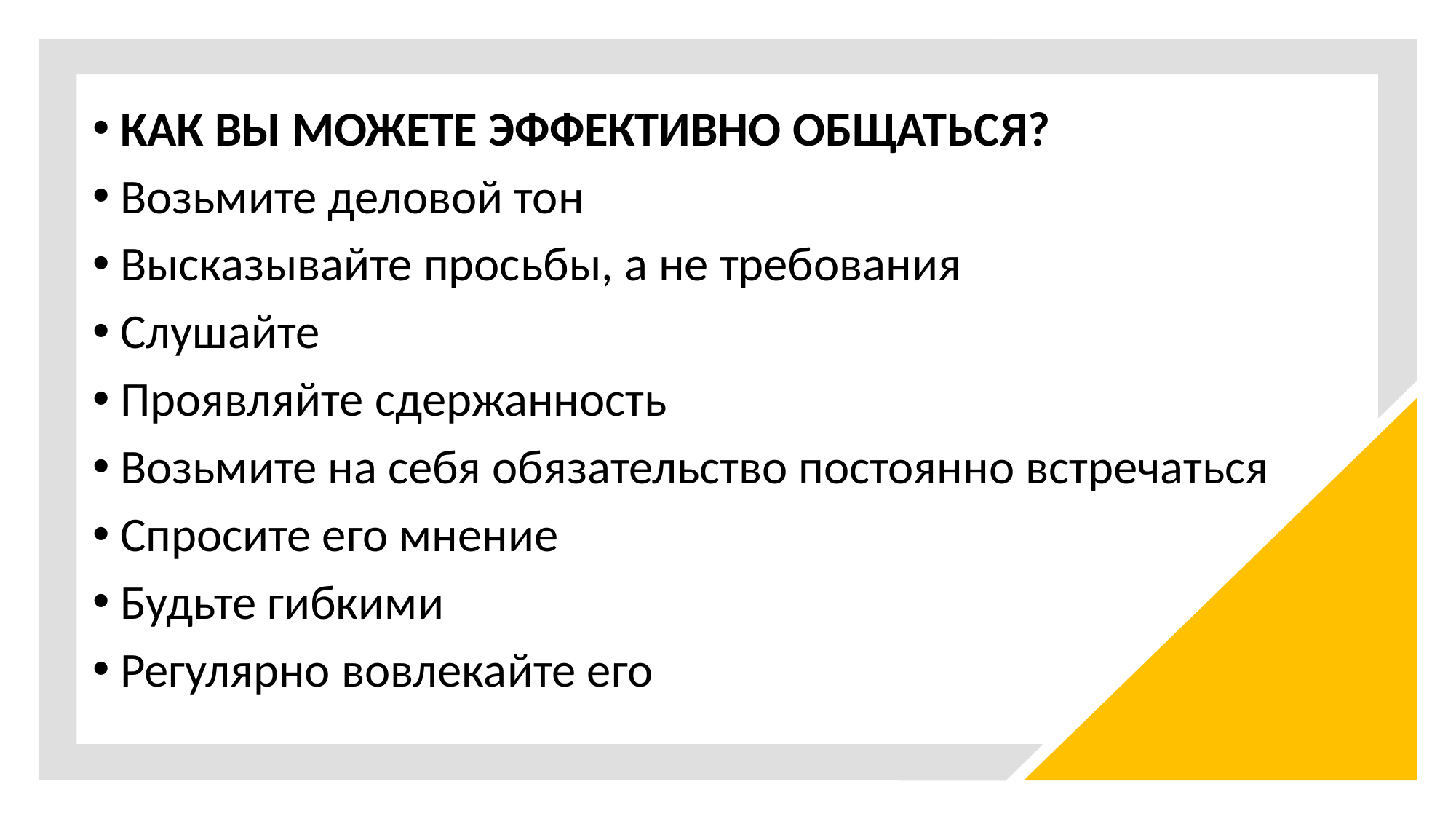

КАК ВЫ МОЖЕТЕ ЭФФЕКТИВНО ОБЩАТЬСЯ?
Возьмите деловой тон
Высказывайте просьбы, а не требования
Слушайте
Проявляйте сдержанность
Возьмите на себя обязательство постоянно встречаться
Спросите его мнение
Будьте гибкими
Регулярно вовлекайте его